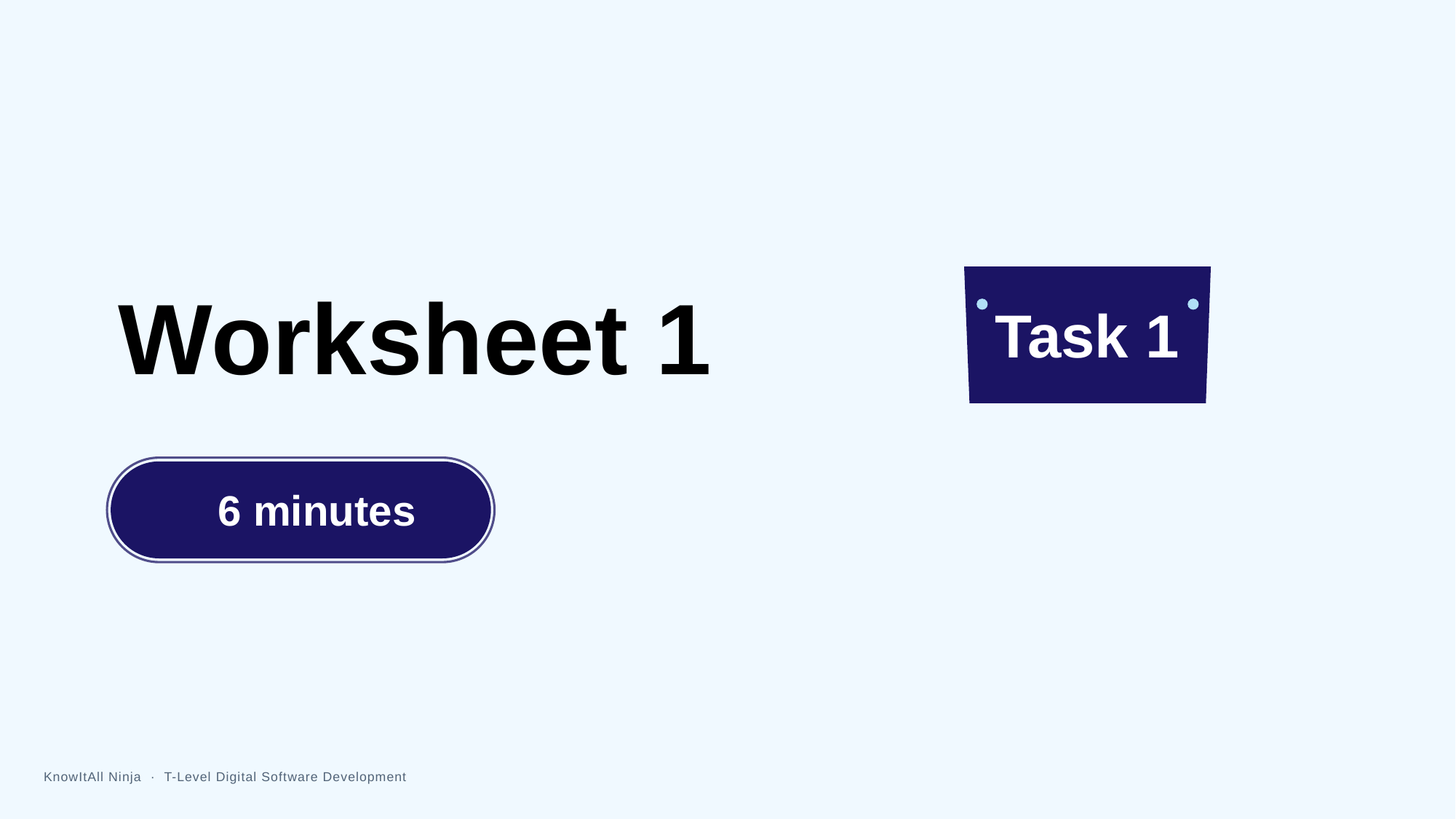

# Worksheet 1
Task 1
6 minutes
KnowItAll Ninja  ·  T-Level Digital Software Development